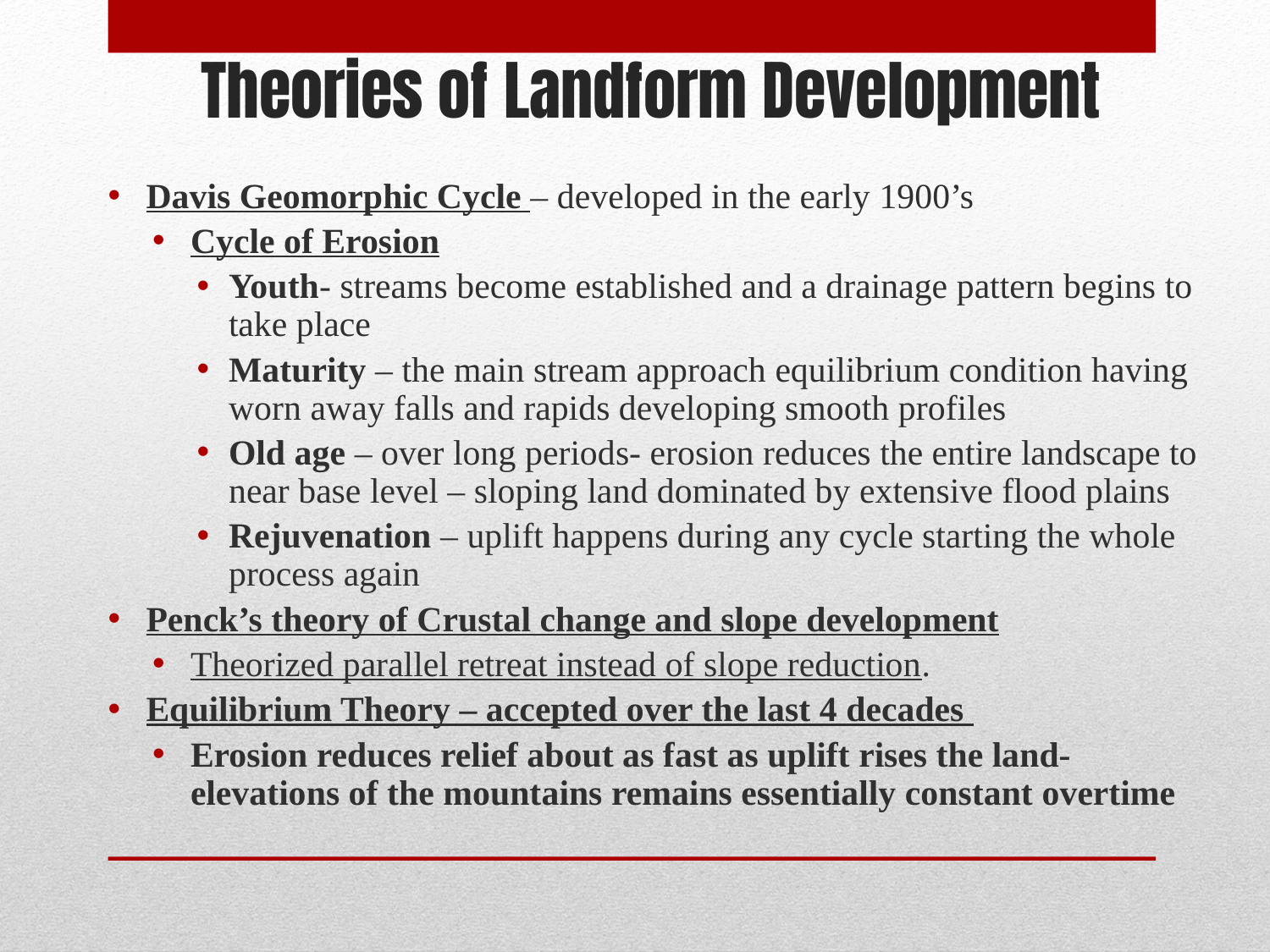

# Theories of Landform Development
Davis Geomorphic Cycle – developed in the early 1900’s
Cycle of Erosion
Youth- streams become established and a drainage pattern begins to take place
Maturity – the main stream approach equilibrium condition having worn away falls and rapids developing smooth profiles
Old age – over long periods- erosion reduces the entire landscape to near base level – sloping land dominated by extensive flood plains
Rejuvenation – uplift happens during any cycle starting the whole process again
Penck’s theory of Crustal change and slope development
Theorized parallel retreat instead of slope reduction.
Equilibrium Theory – accepted over the last 4 decades
Erosion reduces relief about as fast as uplift rises the land- elevations of the mountains remains essentially constant overtime